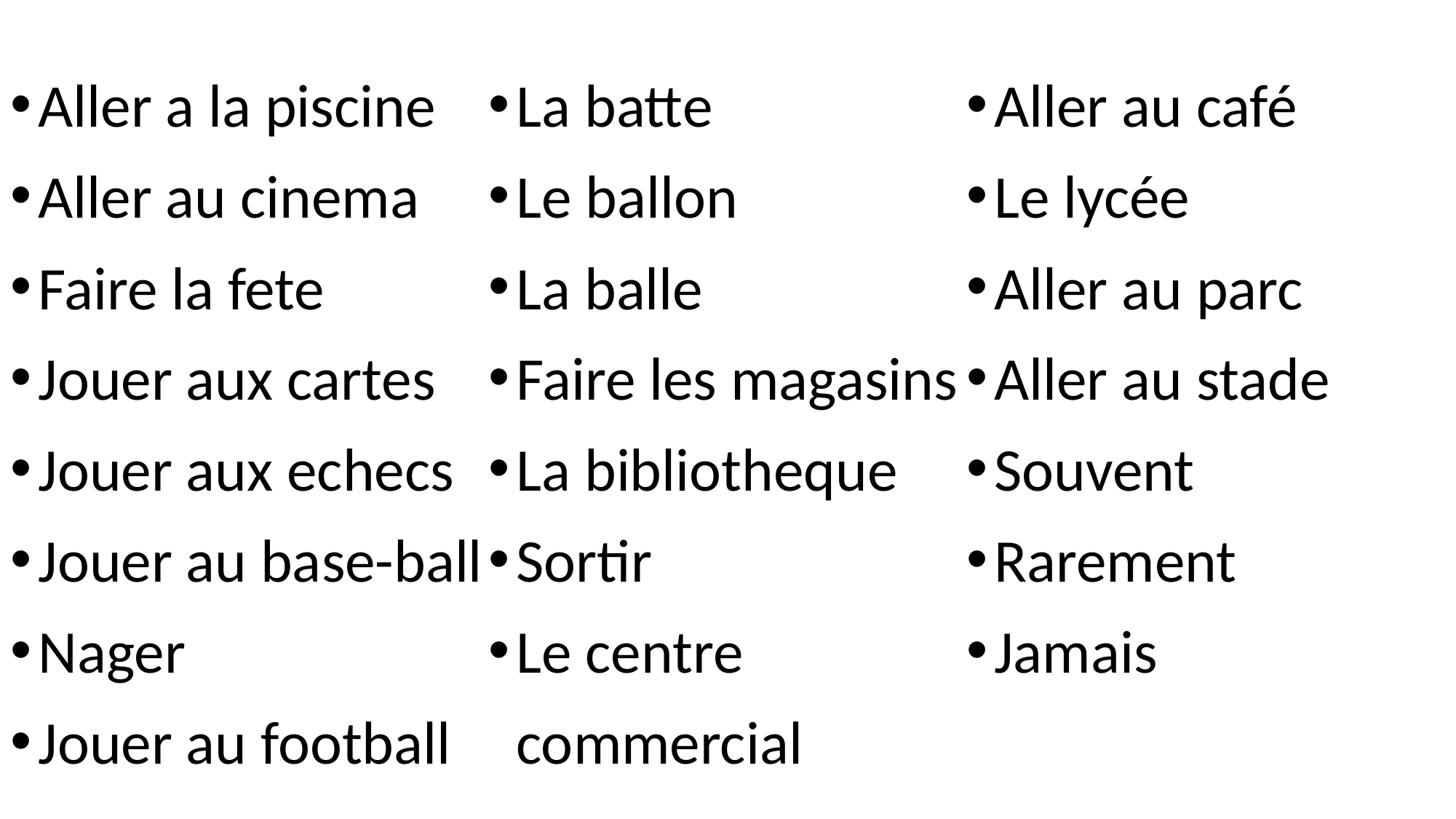

Aller a la piscine
Aller au cinema
Faire la fete
Jouer aux cartes
Jouer aux echecs
Jouer au base-ball
Nager
Jouer au football

La batte
Le ballon
La balle
Faire les magasins
La bibliotheque
Sortir
Le centre commercial

Aller au café
Le lycée
Aller au parc
Aller au stade
Souvent
Rarement
Jamais